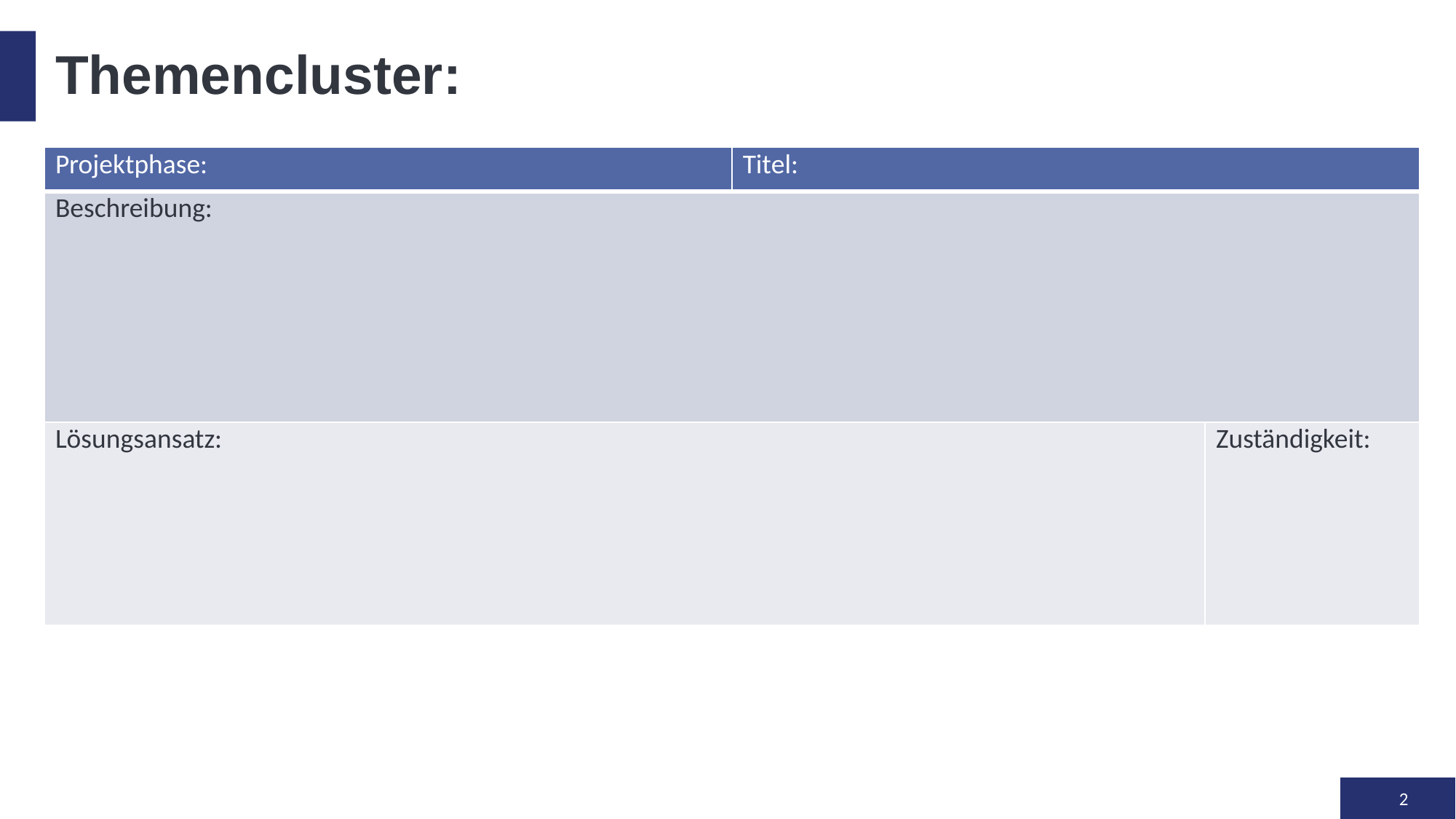

# Themencluster:
| Projektphase: | Titel: |  |
| --- | --- | --- |
| Beschreibung: |  |  |
| Lösungsansatz: | Zuständigkeit: | Zuständigkeit: |
2